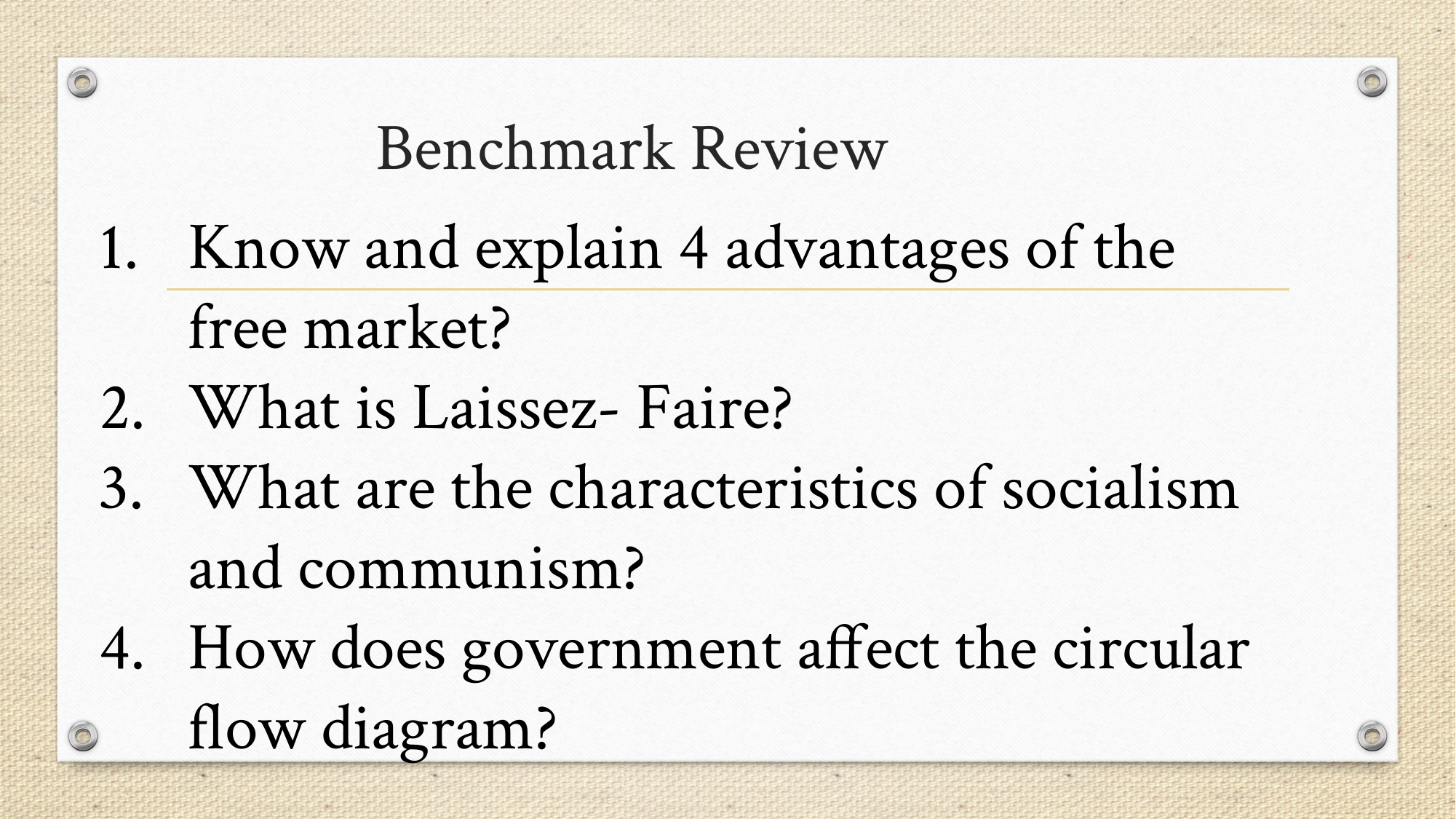

# Benchmark Review
Know and explain 4 advantages of the free market?
What is Laissez- Faire?
What are the characteristics of socialism and communism?
How does government affect the circular flow diagram?